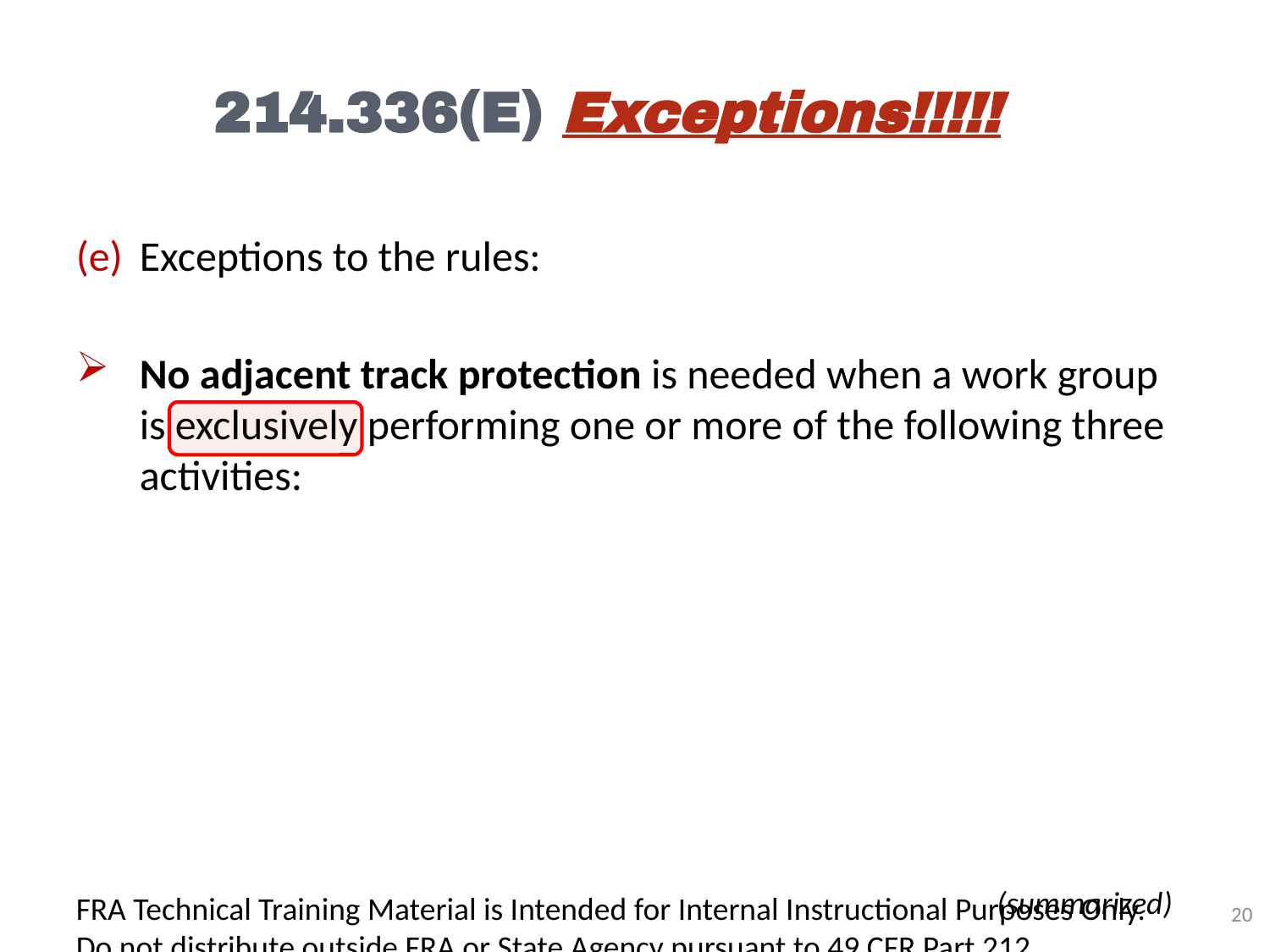

# 214.336(E) Exceptions!!!!!
Exceptions to the rules:

No adjacent track protection is needed when a work group is exclusively performing one or more of the following three activities:

(summarized)
FRA Technical Training Material is Intended for Internal Instructional Purposes Only.
Do not distribute outside FRA or State Agency pursuant to 49 CFR Part 212.
20